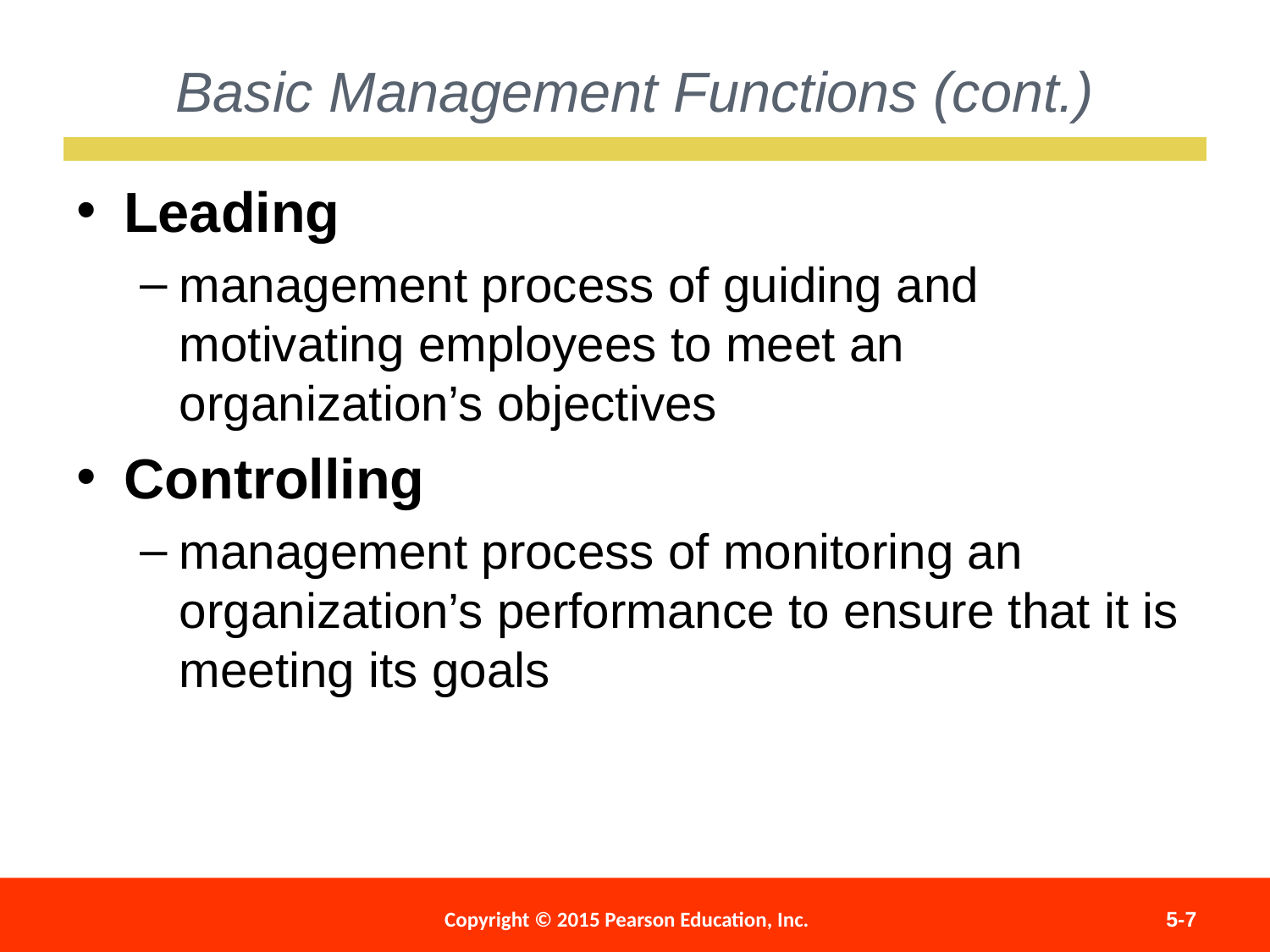

Basic Management Functions (cont.)
Leading
management process of guiding and motivating employees to meet an organization’s objectives
Controlling
management process of monitoring an organization’s performance to ensure that it is meeting its goals